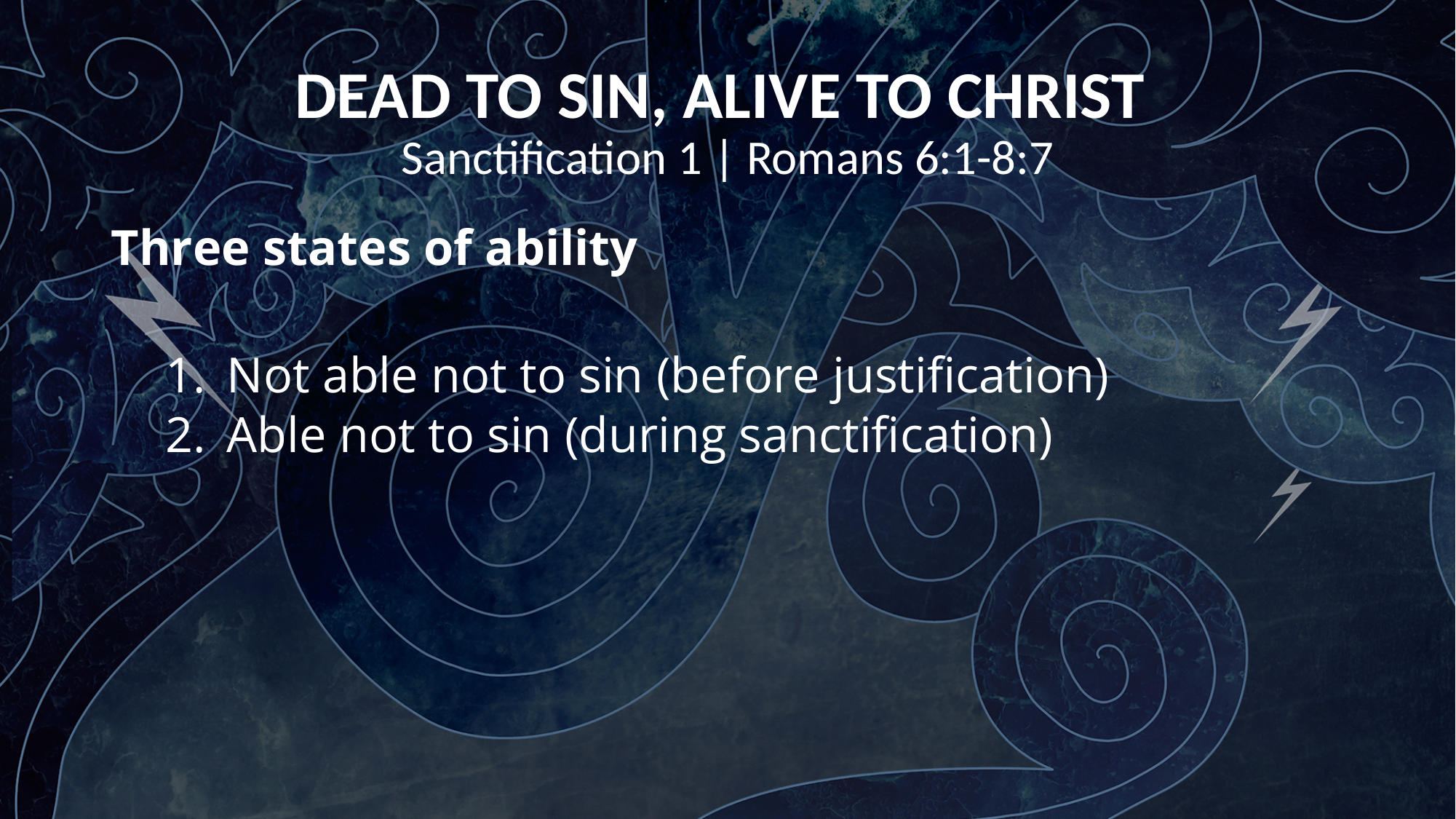

DEAD TO SIN, ALIVE TO CHRIST
Sanctification 1 | Romans 6:1-8:7
Three states of ability

Not able not to sin (before justification)
Able not to sin (during sanctification)